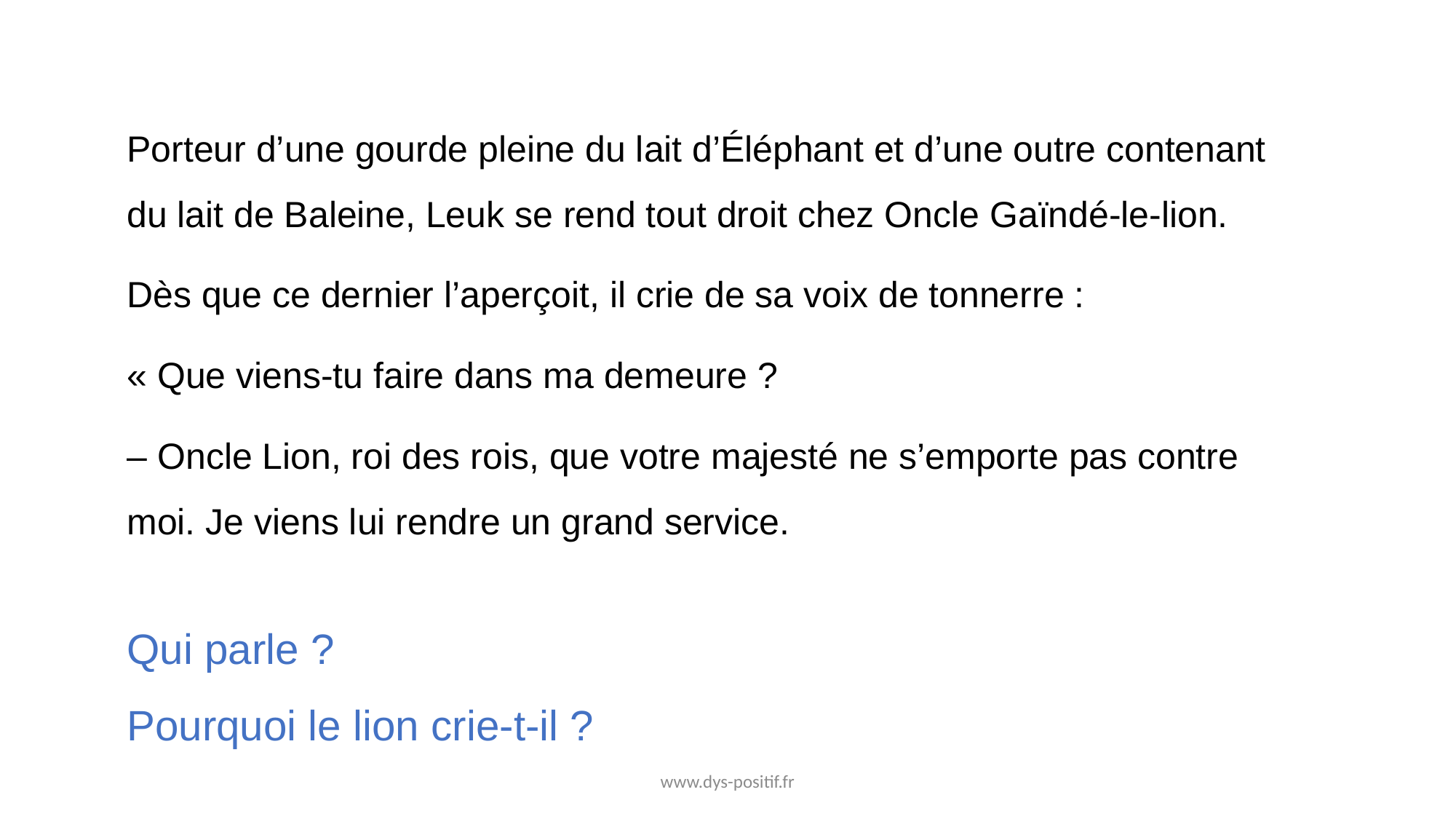

Porteur d’une gourde pleine du lait d’Éléphant et d’une outre contenant du lait de Baleine, Leuk se rend tout droit chez Oncle Gaïndé-le-lion.
Dès que ce dernier l’aperçoit, il crie de sa voix de tonnerre :
« Que viens-tu faire dans ma demeure ?
– Oncle Lion, roi des rois, que votre majesté ne s’emporte pas contre moi. Je viens lui rendre un grand service.

Qui parle ?
Pourquoi le lion crie-t-il ?
www.dys-positif.fr